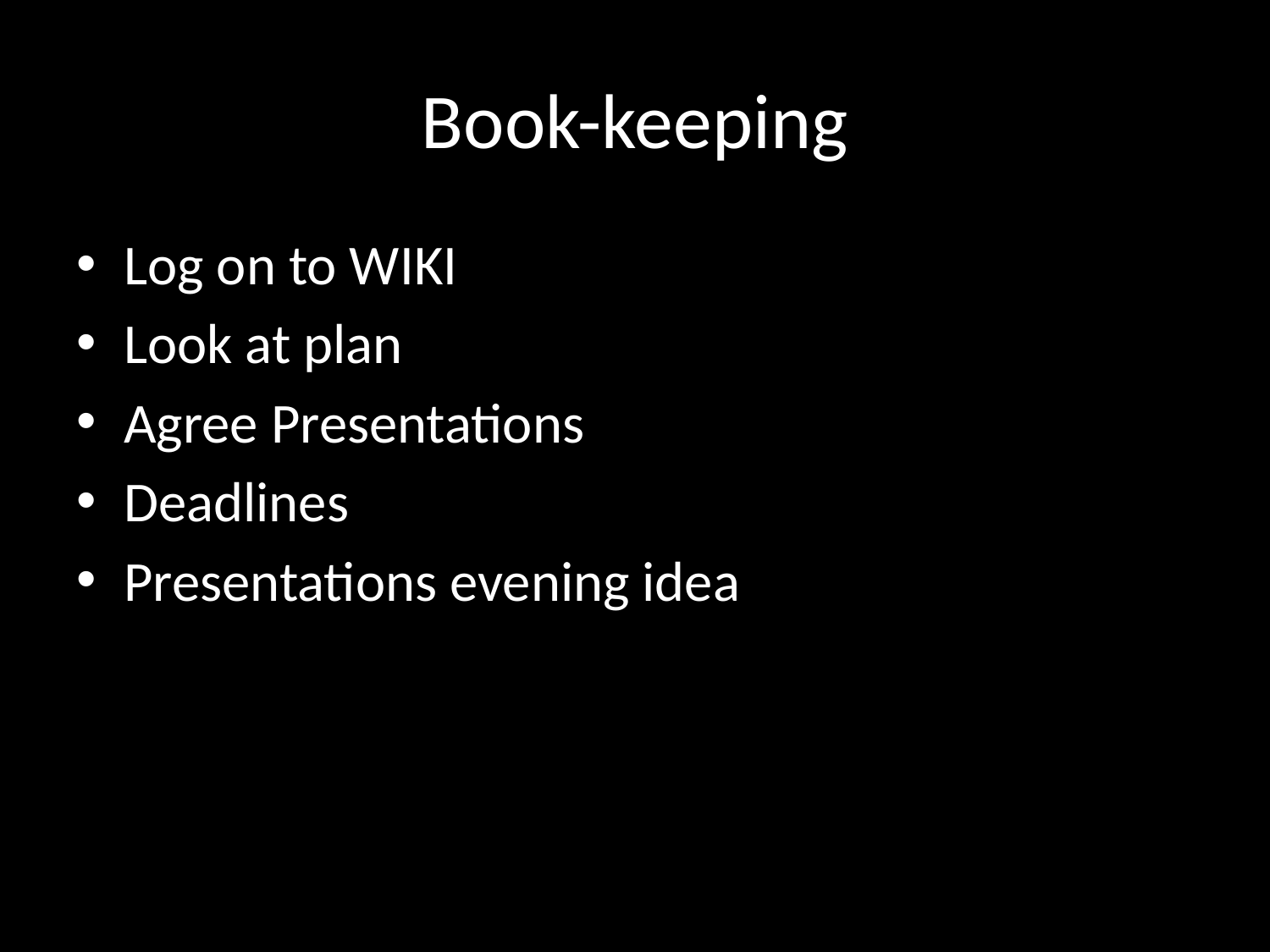

# Book-keeping
Log on to WIKI
Look at plan
Agree Presentations
Deadlines
Presentations evening idea